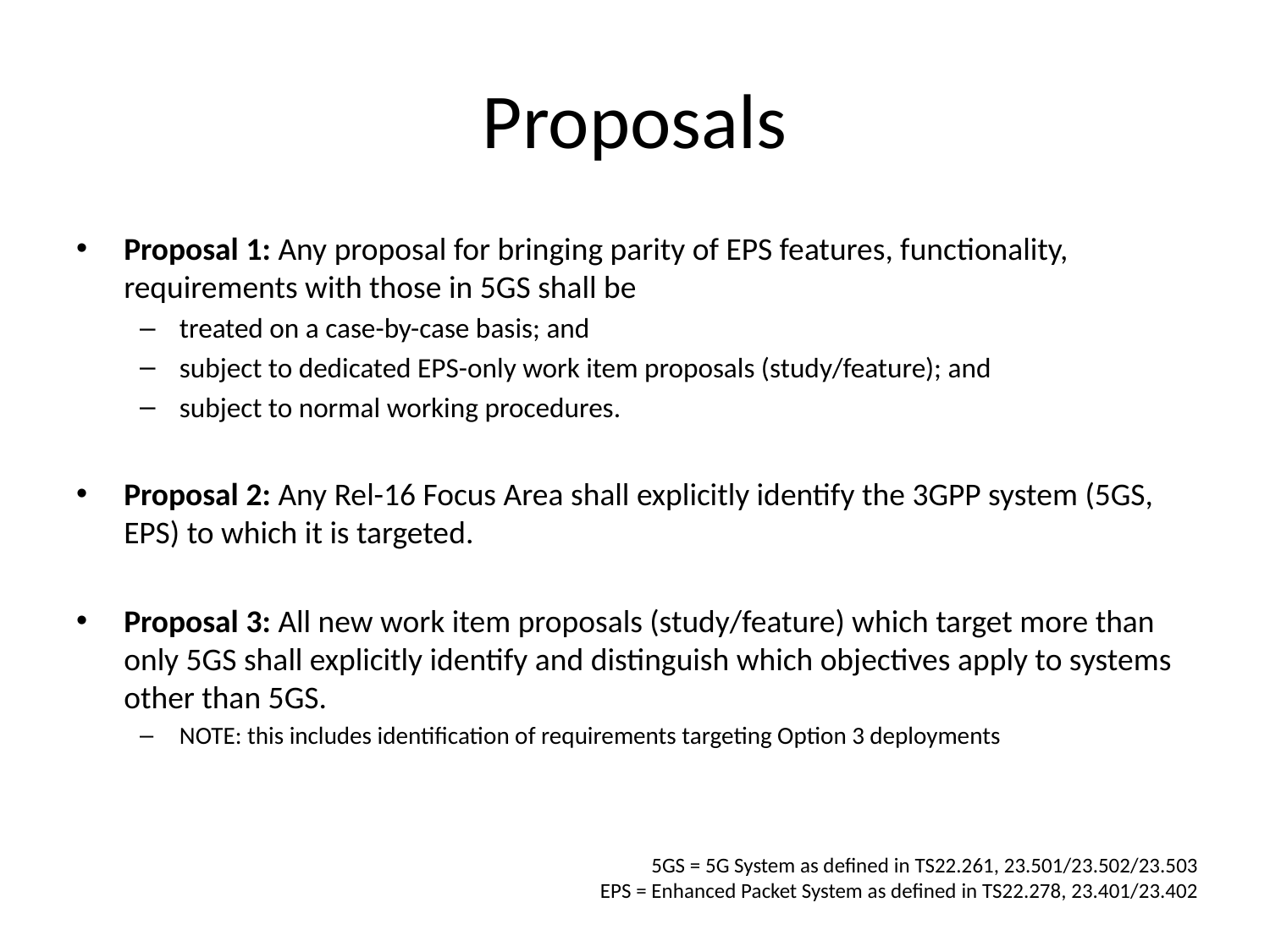

# Proposals
Proposal 1: Any proposal for bringing parity of EPS features, functionality, requirements with those in 5GS shall be
treated on a case-by-case basis; and
subject to dedicated EPS-only work item proposals (study/feature); and
subject to normal working procedures.

Proposal 2: Any Rel-16 Focus Area shall explicitly identify the 3GPP system (5GS, EPS) to which it is targeted.

Proposal 3: All new work item proposals (study/feature) which target more than only 5GS shall explicitly identify and distinguish which objectives apply to systems other than 5GS.
NOTE: this includes identification of requirements targeting Option 3 deployments
5GS = 5G System as defined in TS22.261, 23.501/23.502/23.503
EPS = Enhanced Packet System as defined in TS22.278, 23.401/23.402